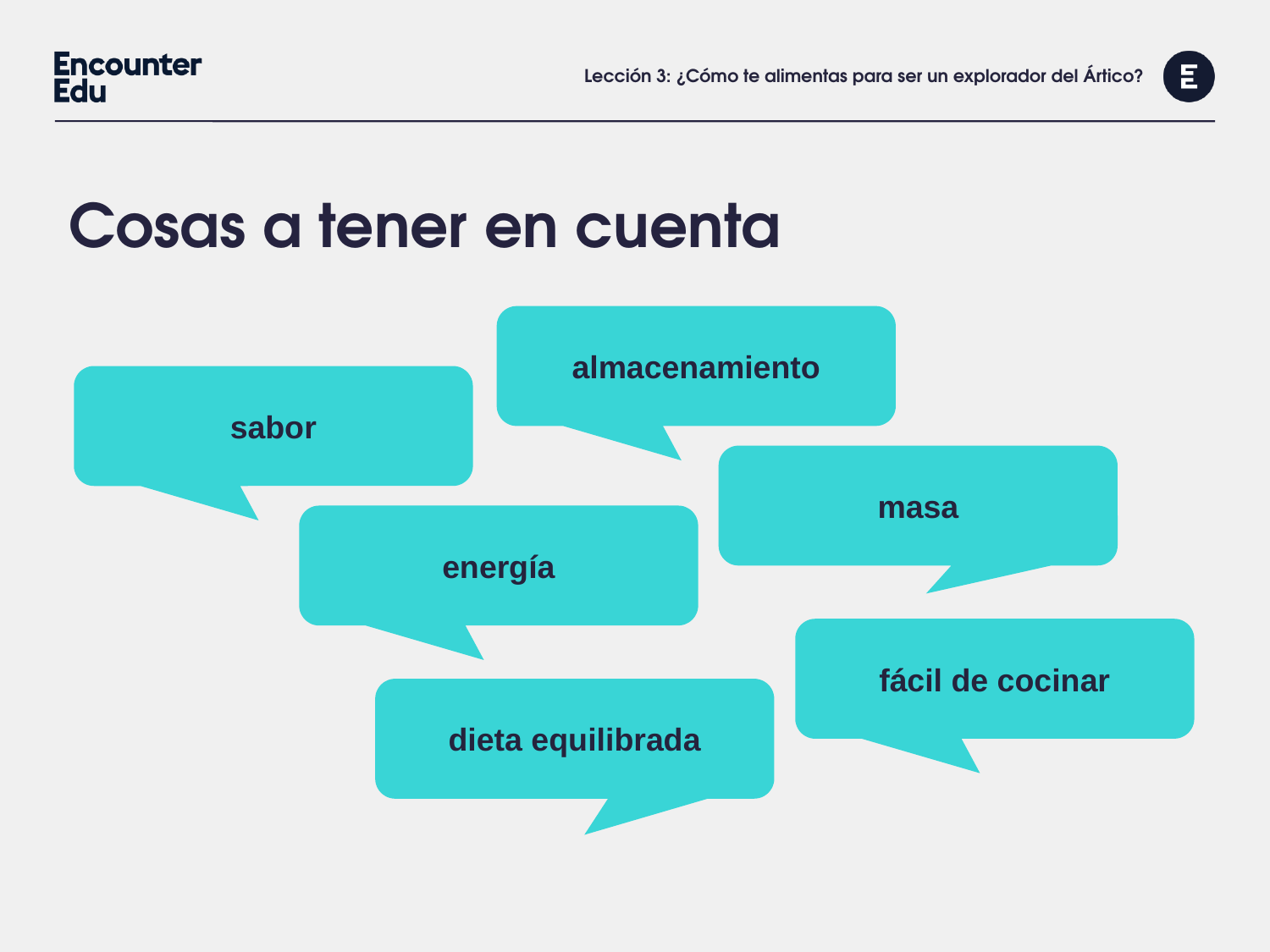

# Lección 3: ¿Cómo te alimentas para ser un explorador del Ártico?
Cosas a tener en cuenta
almacenamiento
sabor
masa
energía
fácil de cocinar
dieta equilibrada